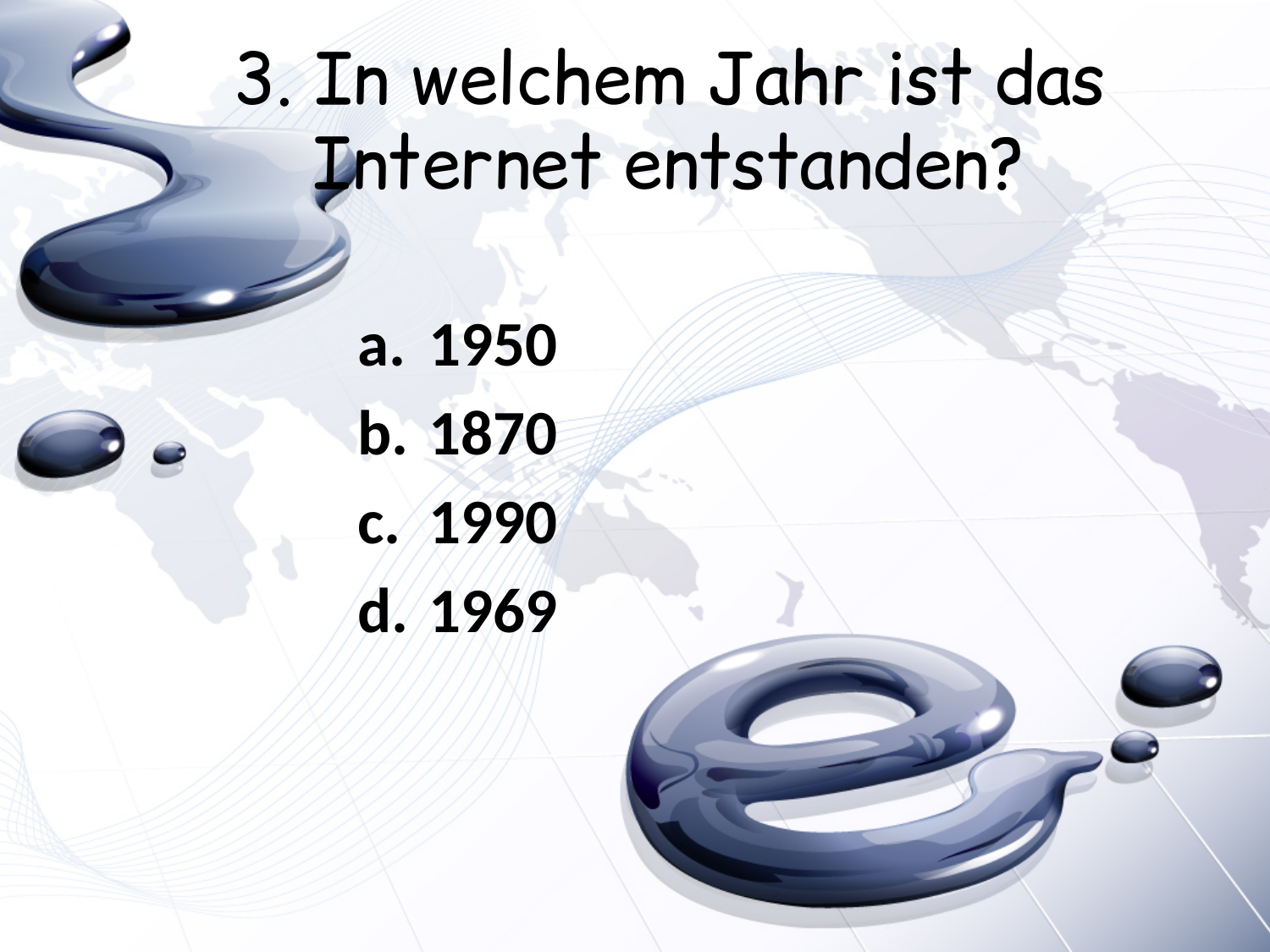

# 3. In welchem Jahr ist das Internet entstanden?
1950
1870
1990
1969